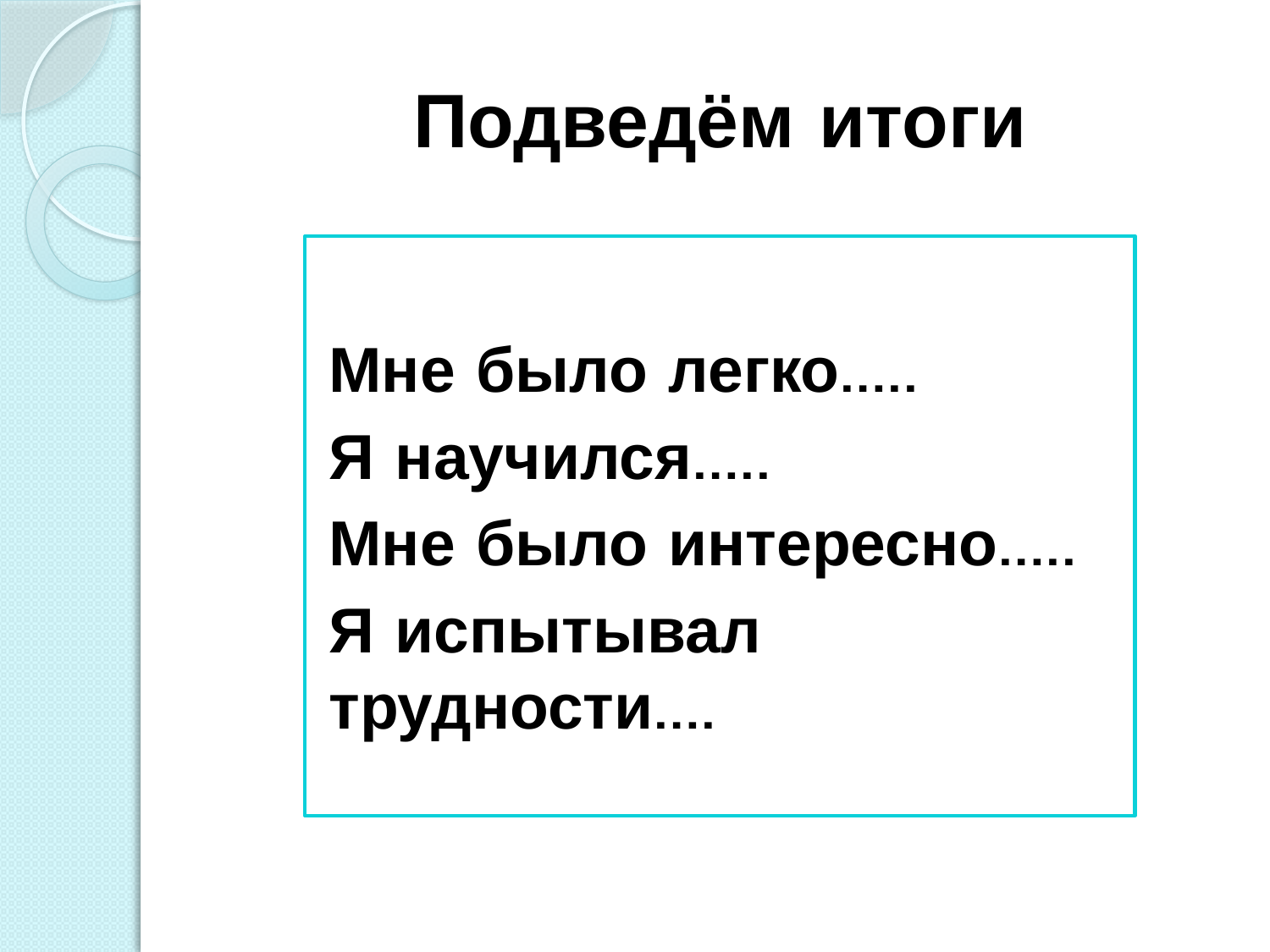

# Подведём итоги

Мне было легко…..
Я научился…..
Мне было интересно…..
Я испытывал трудности….